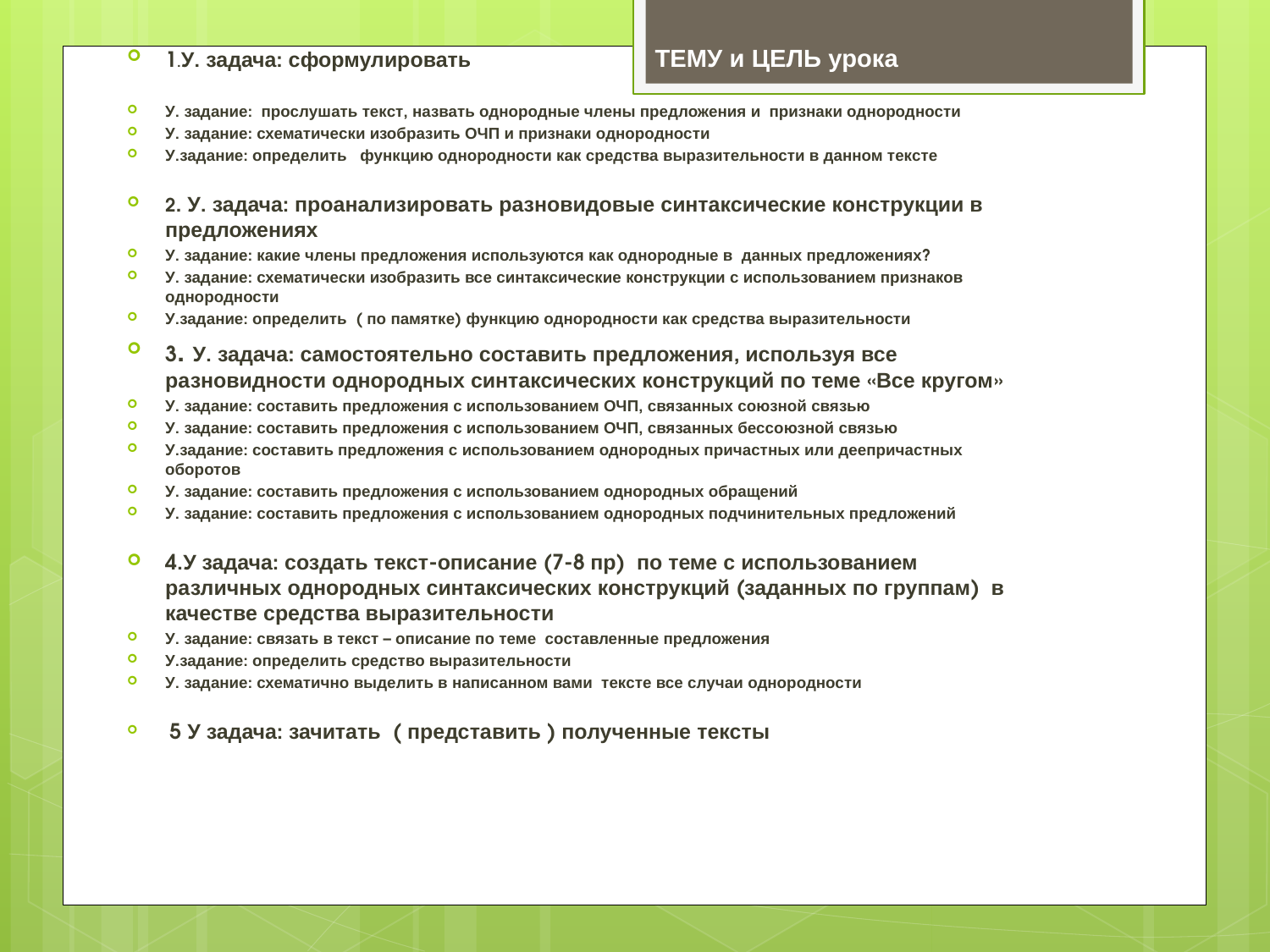

1.У. задача: сформулировать                               ТЕМУ и ЦЕЛЬ урока

У. задание:  прослушать текст, назвать однородные члены предложения и  признаки однородности
У. задание: схематически изобразить ОЧП и признаки однородности
У.задание: определить   функцию однородности как средства выразительности в данном тексте

2. У. задача: проанализировать разновидовые синтаксические конструкции в предложениях
У. задание: какие члены предложения используются как однородные в  данных предложениях?
У. задание: схематически изобразить все синтаксические конструкции с использованием признаков однородности
У.задание: определить  ( по памятке) функцию однородности как средства выразительности
3. У. задача: самостоятельно составить предложения, используя все разновидности однородных синтаксических конструкций по теме «Все кругом»
У. задание: составить предложения с использованием ОЧП, связанных союзной связью
У. задание: составить предложения с использованием ОЧП, связанных бессоюзной связью
У.задание: составить предложения с использованием однородных причастных или деепричастных оборотов
У. задание: составить предложения с использованием однородных обращений
У. задание: составить предложения с использованием однородных подчинительных предложений

4.У задача: создать текст-описание (7-8 пр)  по теме с использованием различных однородных синтаксических конструкций (заданных по группам)  в качестве средства выразительности
У. задание: связать в текст – описание по теме  составленные предложения
У.задание: определить средство выразительности
У. задание: схематично выделить в написанном вами  тексте все случаи однородности

 5 У задача: зачитать  ( представить ) полученные тексты